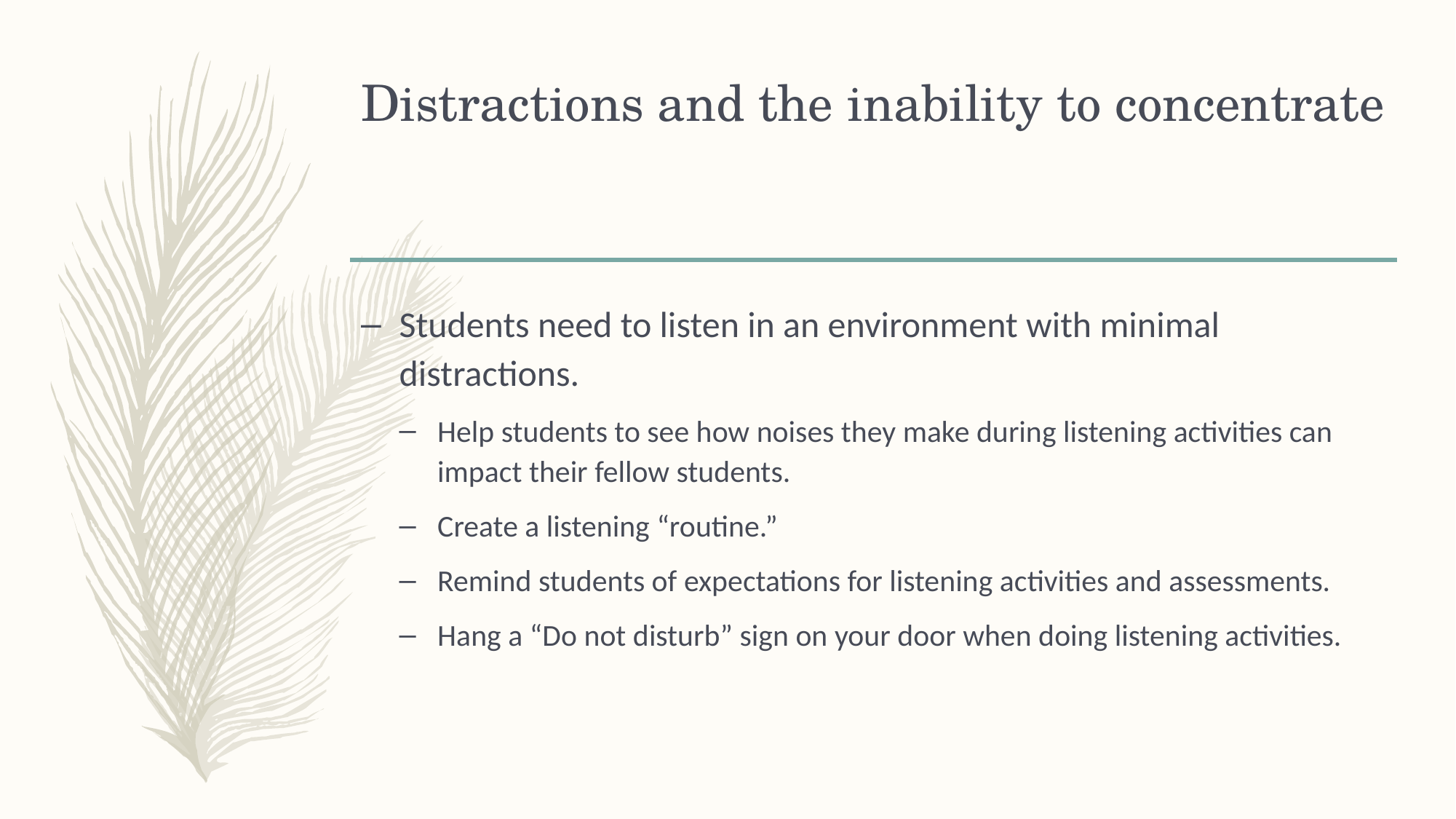

# Distractions and the inability to concentrate
Students need to listen in an environment with minimal distractions.
Help students to see how noises they make during listening activities can impact their fellow students.
Create a listening “routine.”
Remind students of expectations for listening activities and assessments.
Hang a “Do not disturb” sign on your door when doing listening activities.